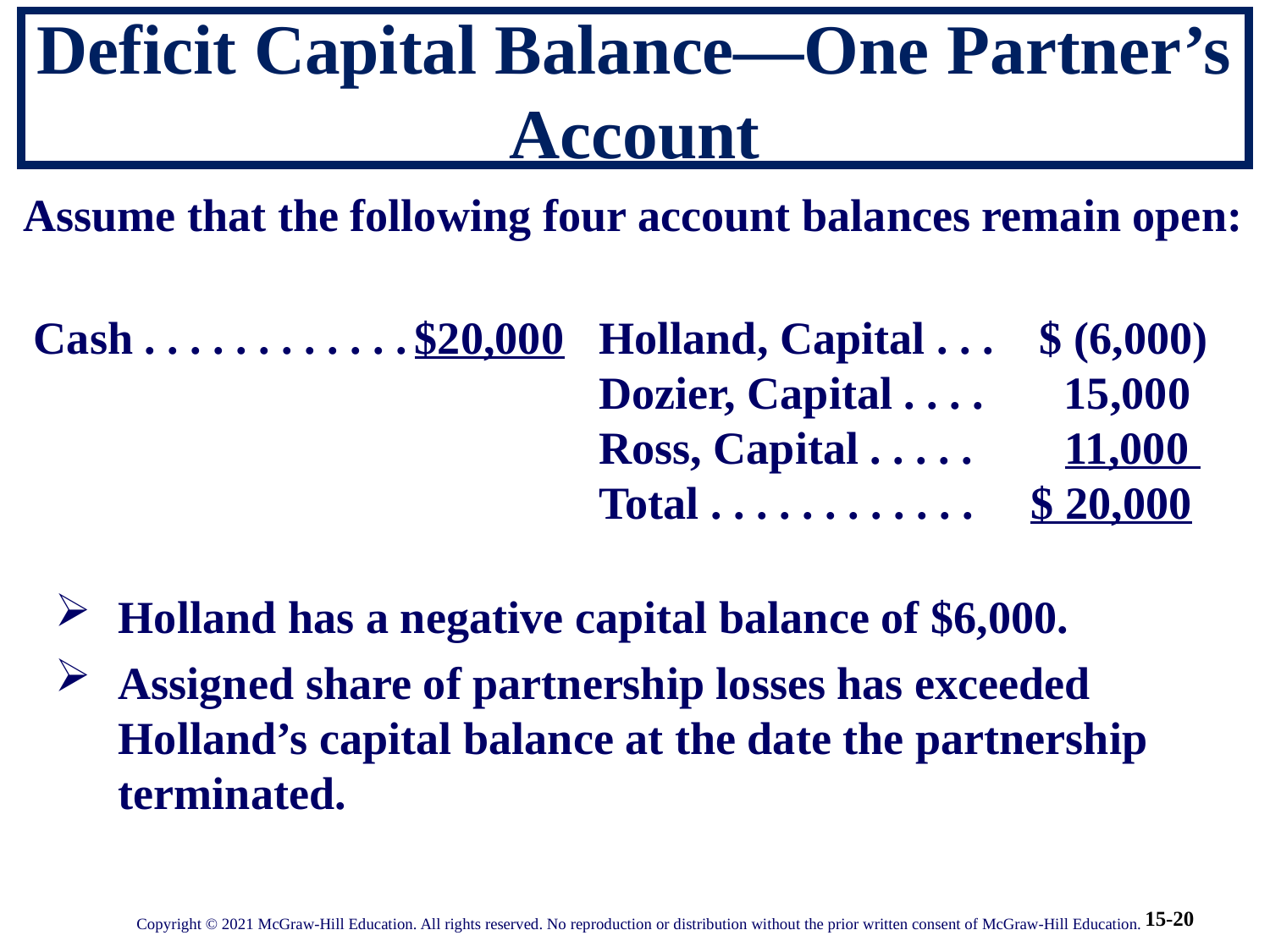

# Deficit Capital Balance—One Partner’s Account
Assume that the following four account balances remain open:
Cash . . . . . . . . . . . .	$20,000   Holland, Capital . . .    $ (6,000)
				     Dozier, Capital . . . .       15,000
				     Ross, Capital . . . . .        11,000
				     Total . . . . . . . . . . . .     $ 20,000
Holland has a negative capital balance of $6,000.
Assigned share of partnership losses has exceeded Holland’s capital balance at the date the partnership terminated.
Copyright © 2021 McGraw-Hill Education. All rights reserved. No reproduction or distribution without the prior written consent of McGraw-Hill Education.